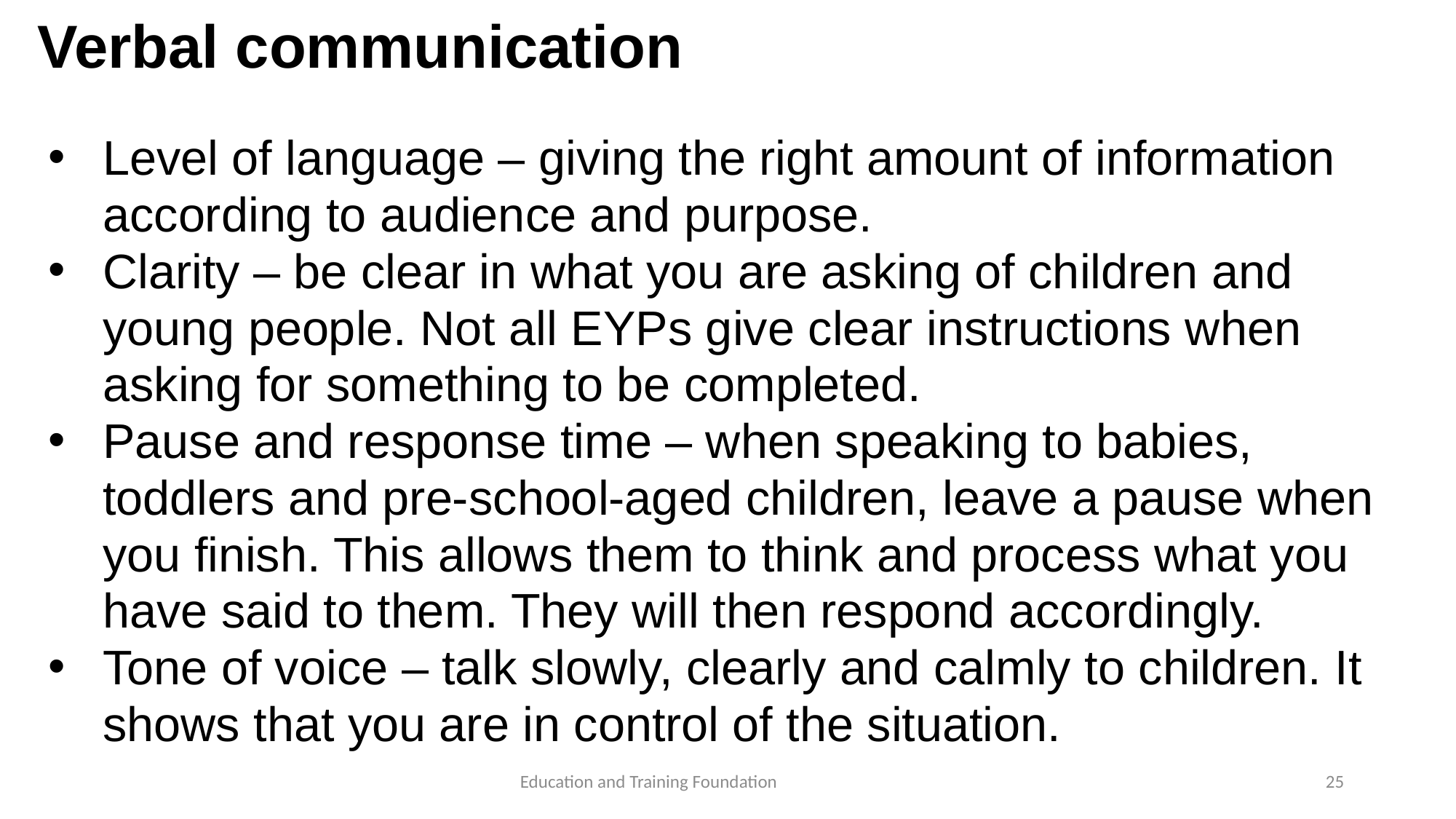

# Verbal communication
Level of language – giving the right amount of information according to audience and purpose.
Clarity – be clear in what you are asking of children and young people. Not all EYPs give clear instructions when asking for something to be completed.
Pause and response time – when speaking to babies, toddlers and pre-school-aged children, leave a pause when you finish. This allows them to think and process what you have said to them. They will then respond accordingly.
Tone of voice – talk slowly, clearly and calmly to children. It shows that you are in control of the situation.
25
Education and Training Foundation